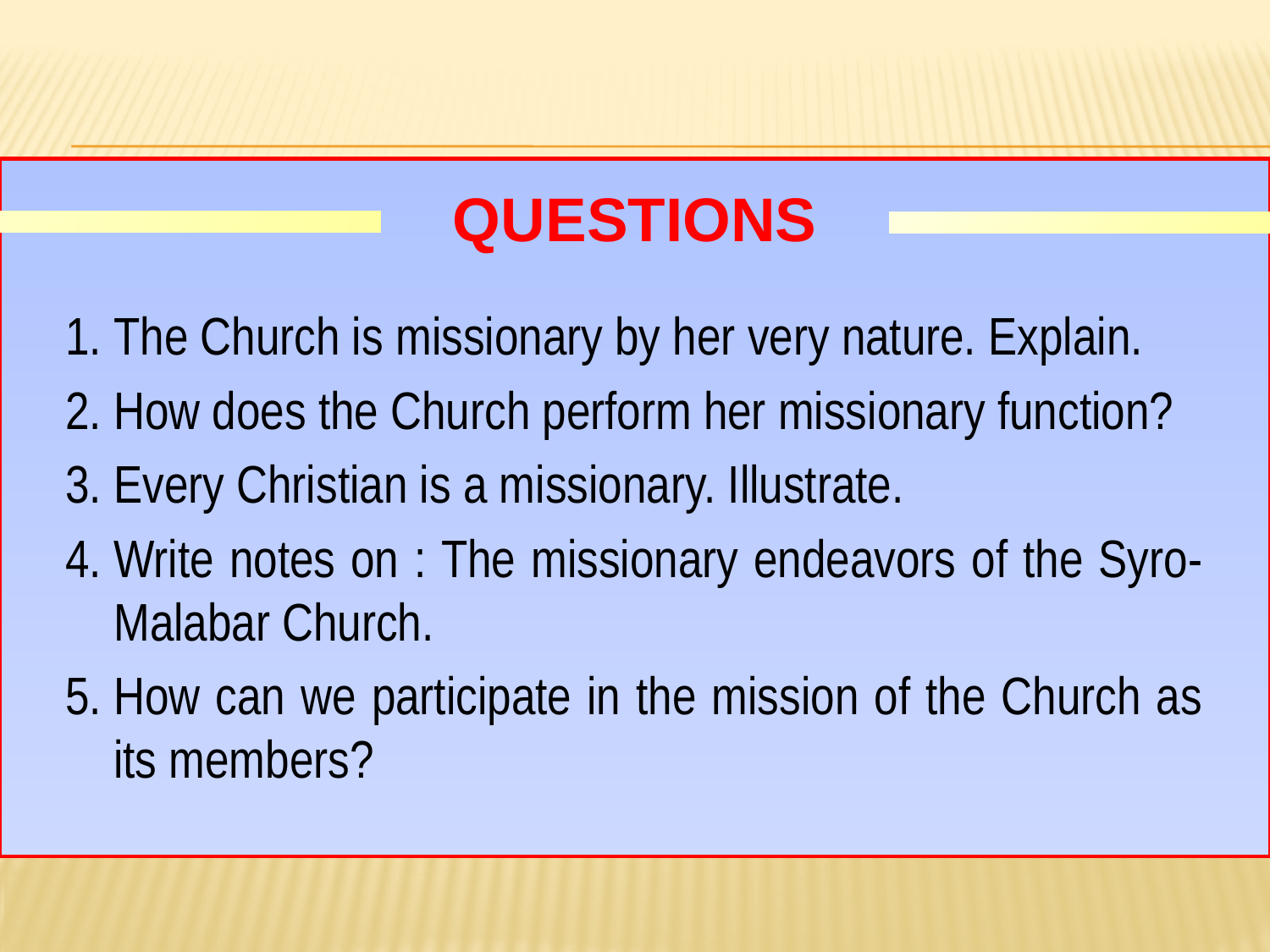

# Questions

1.	The Church is missionary by her very nature. Explain.
2.	How does the Church perform her missionary function?
3.	Every Christian is a missionary. Illustrate.
4.	Write notes on : The missionary endeavors of the Syro-Malabar Church.
5.	How can we participate in the mission of the Church as its members?